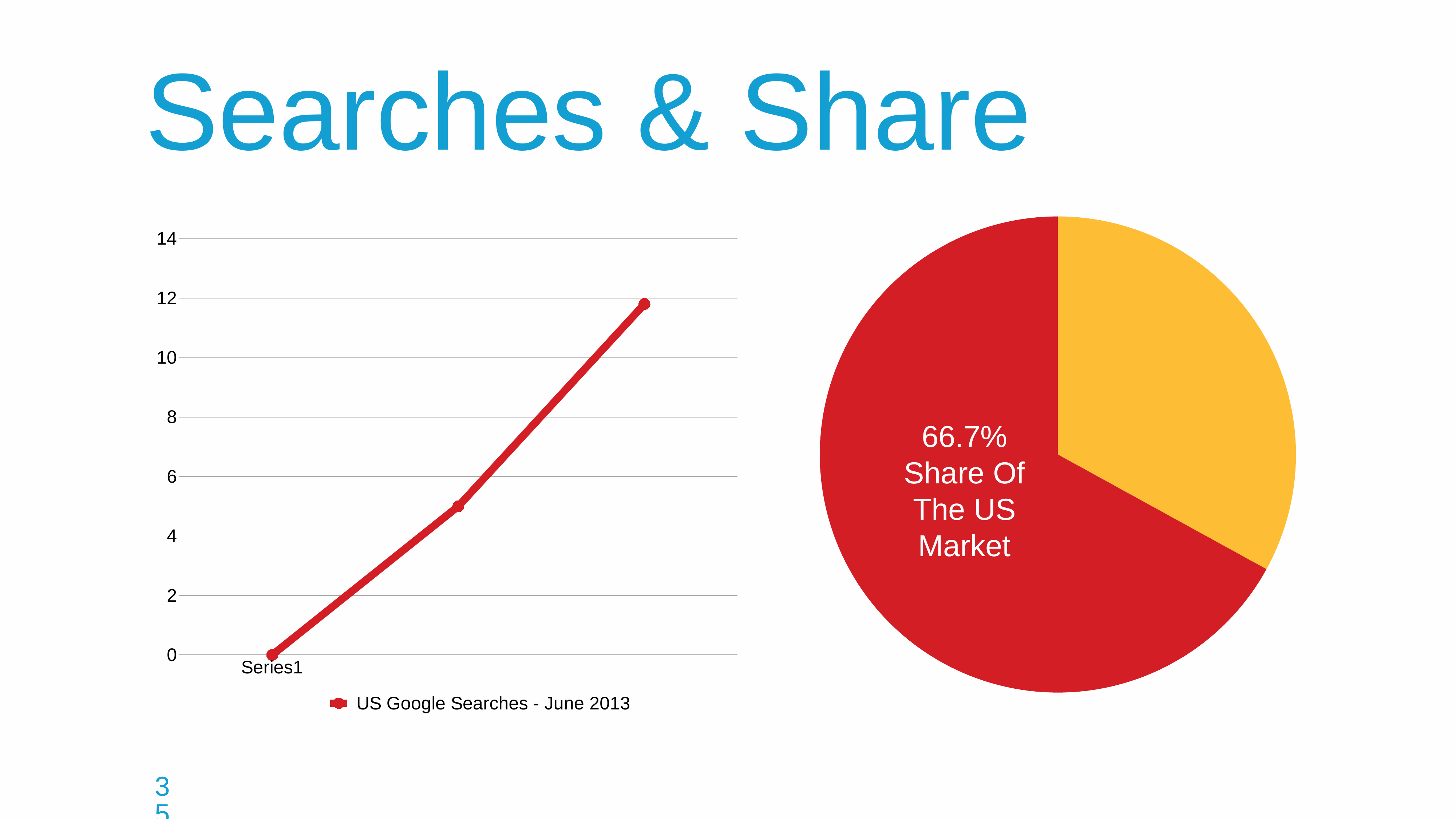

Searches & Share

### Chart

| Category | Sales |
|---|---|
|  | None |
| 2n Otr | 3.3 |
| Jun-13 | 6.7 |

### Chart

| Category |  US Google Searches - June 2013 |
|---|---|
|  | 0.0 |
|  | 5.0 |
|  | 11.8 |
66.7% Share Of The US Market
35